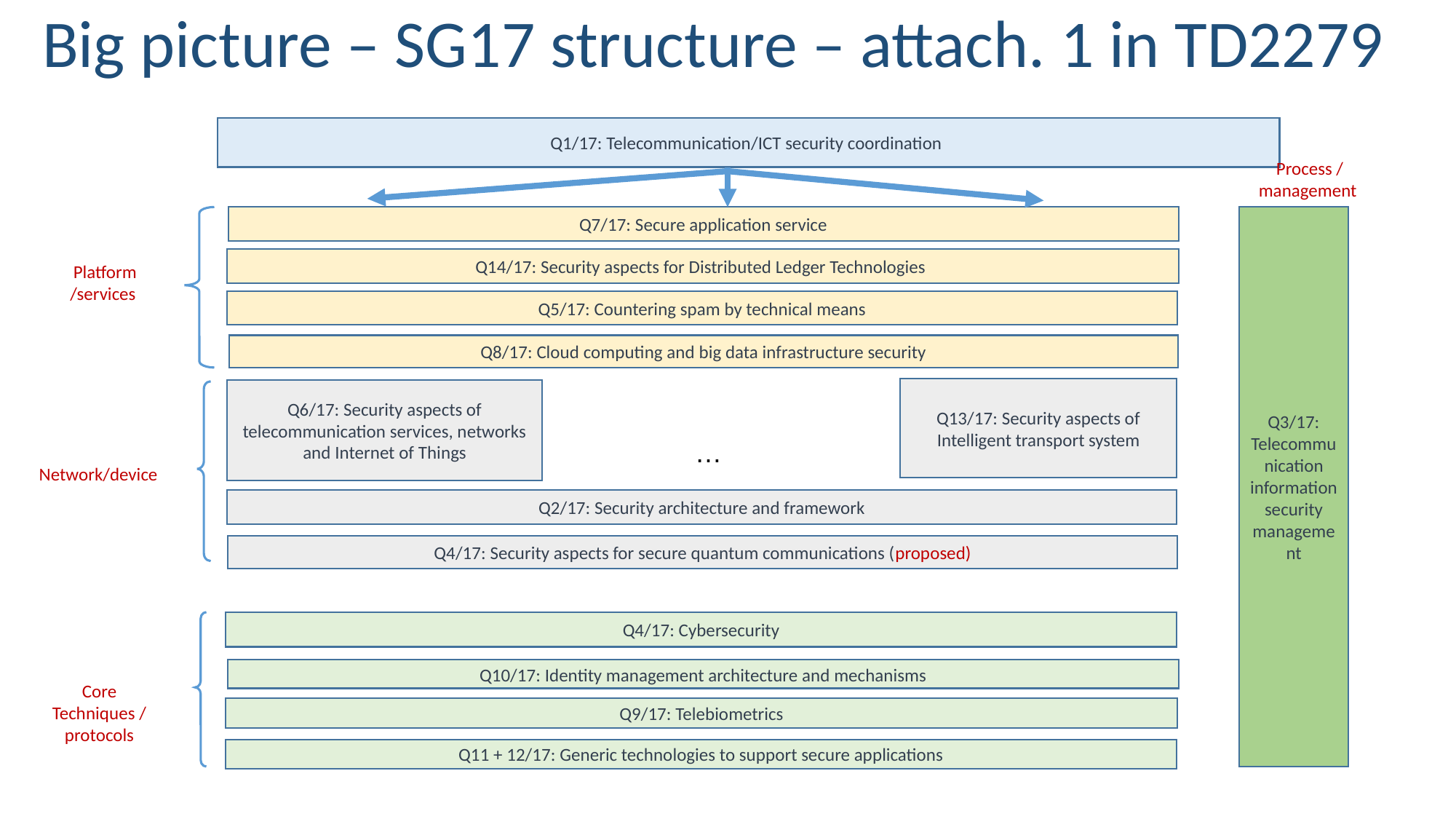

Big picture – SG17 structure – attach. 1 in TD2279
Q1/17: Telecommunication/ICT security coordination
Process /management

Q7/17: Secure application service
Q3/17: Telecommunication information security management
Q14/17: Security aspects for Distributed Ledger Technologies
Platform
/services
Q5/17: Countering spam by technical means
Q8/17: Cloud computing and big data infrastructure security
Q13/17: Security aspects of Intelligent transport system
Q6/17: Security aspects of telecommunication services, networks and Internet of Things

…
Network/device
Q2/17: Security architecture and framework
Q4/17: Security aspects for secure quantum communications (proposed)

Q4/17: Cybersecurity
Q10/17: Identity management architecture and mechanisms
Core Techniques / protocols
Q9/17: Telebiometrics
Q11 + 12/17: Generic technologies to support secure applications